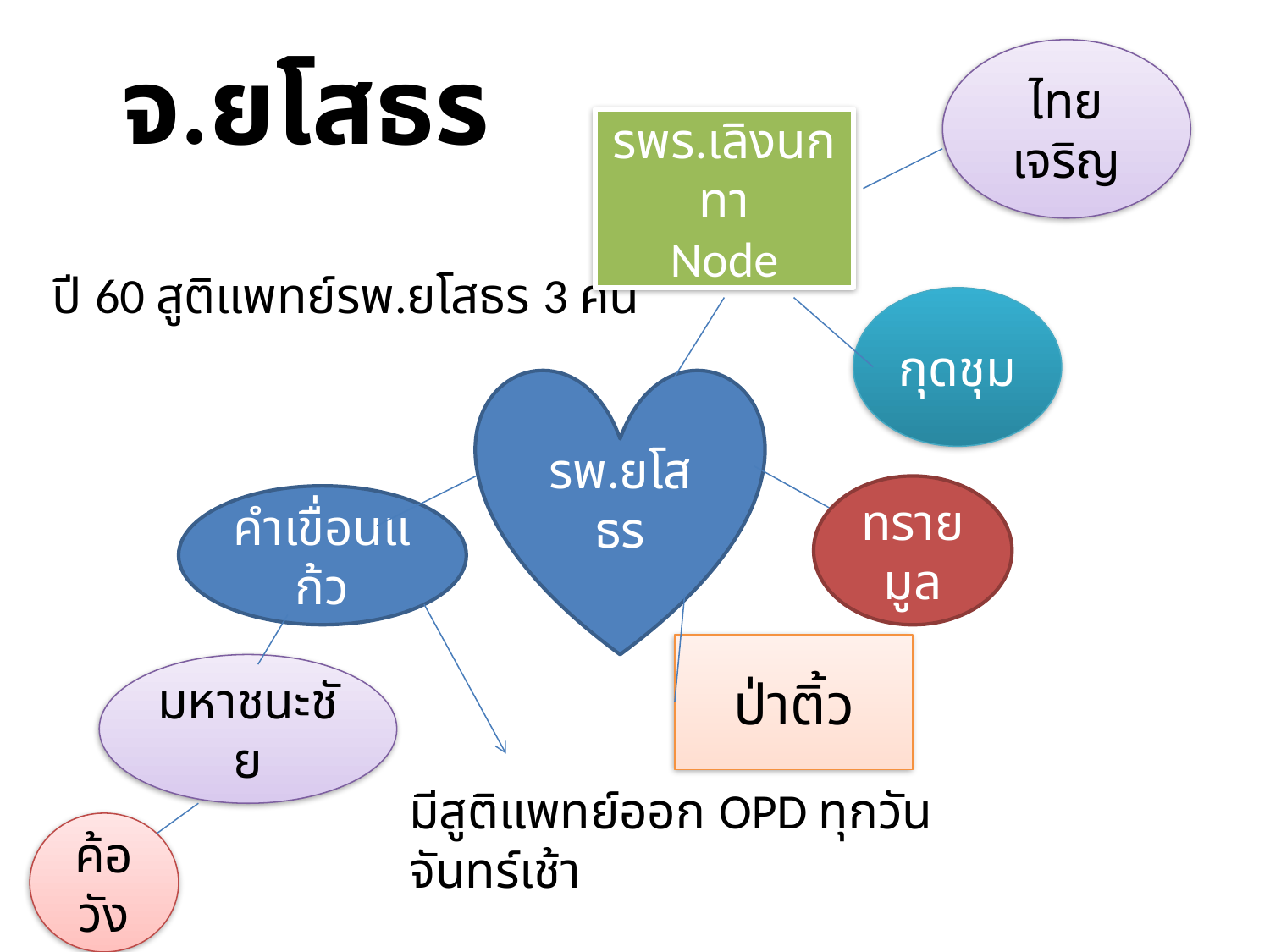

# จ.ยโสธร
ไทยเจริญ
รพร.เลิงนกทา
Node
ปี 60 สูติแพทย์รพ.ยโสธร 3 คน
กุดชุม
รพ.ยโสธร
ทรายมูล
คำเขื่อนแก้ว
ป่าติ้ว
มหาชนะชัย
มีสูติแพทย์ออก OPD ทุกวันจันทร์เช้า
ค้อวัง